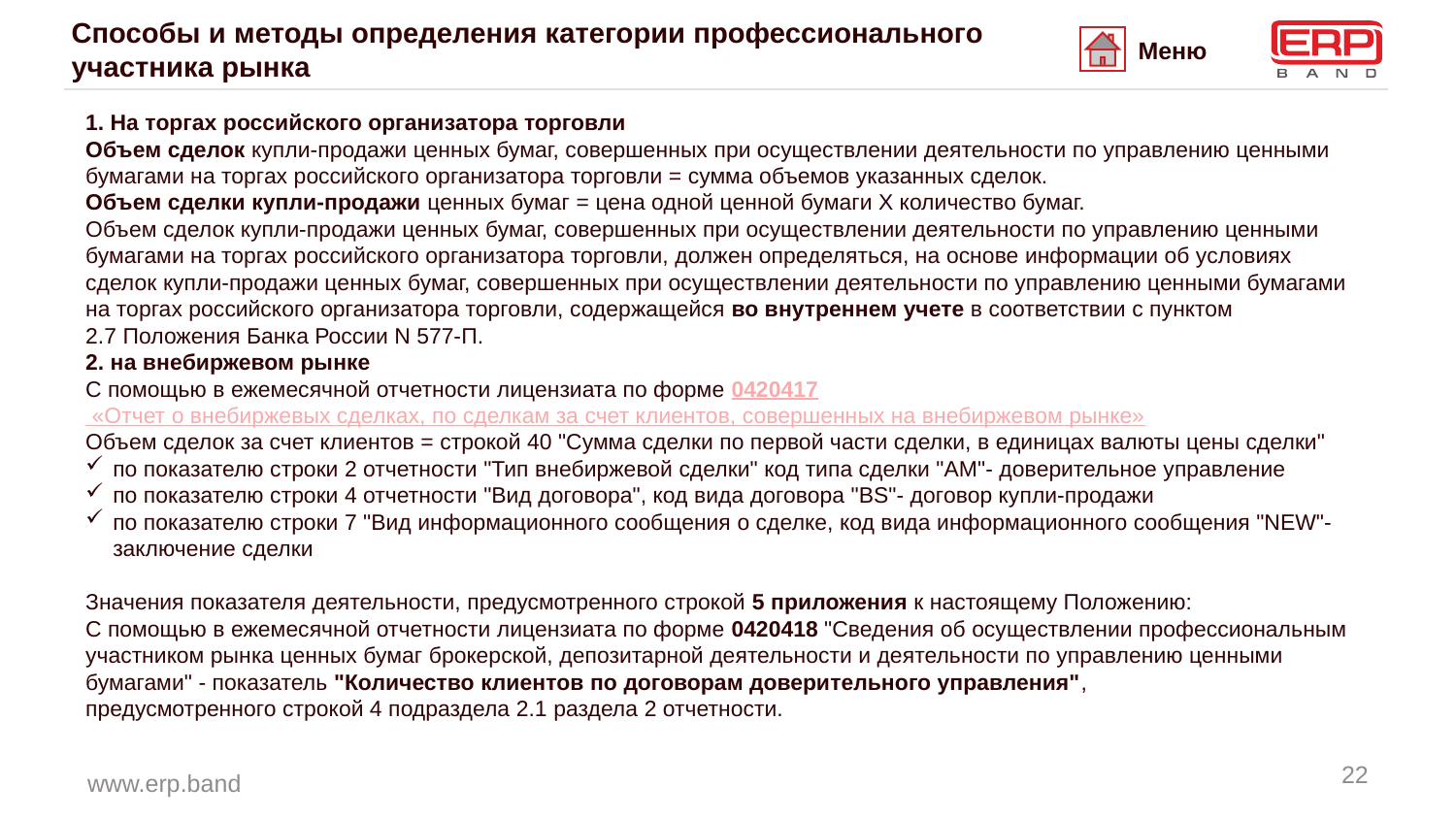

# Способы и методы определения категории профессионального участника рынка

Меню
1. На торгах российского организатора торговли
Объем сделок купли-продажи ценных бумаг, совершенных при осуществлении деятельности по управлению ценными бумагами на торгах российского организатора торговли = сумма объемов указанных сделок.
Объем сделки купли-продажи ценных бумаг = цена одной ценной бумаги Х количество бумаг.
Объем сделок купли-продажи ценных бумаг, совершенных при осуществлении деятельности по управлению ценными бумагами на торгах российского организатора торговли, должен определяться, на основе информации об условиях сделок купли-продажи ценных бумаг, совершенных при осуществлении деятельности по управлению ценными бумагами на торгах российского организатора торговли, содержащейся во внутреннем учете в соответствии с пунктом 2.7 Положения Банка России N 577-П.
2. на внебиржевом рынке
С помощью в ежемесячной отчетности лицензиата по форме 0420417 «Отчет о внебиржевых сделках, по сделкам за счет клиентов, совершенных на внебиржевом рынке»
Объем сделок за счет клиентов = строкой 40 "Сумма сделки по первой части сделки, в единицах валюты цены сделки"
по показателю строки 2 отчетности "Тип внебиржевой сделки" код типа сделки "AM"- доверительное управление
по показателю строки 4 отчетности "Вид договора", код вида договора "BS"- договор купли-продажи
по показателю строки 7 "Вид информационного сообщения о сделке, код вида информационного сообщения "NEW"- заключение сделки

Значения показателя деятельности, предусмотренного строкой 5 приложения к настоящему Положению:
С помощью в ежемесячной отчетности лицензиата по форме 0420418 "Сведения об осуществлении профессиональным участником рынка ценных бумаг брокерской, депозитарной деятельности и деятельности по управлению ценными бумагами" - показатель "Количество клиентов по договорам доверительного управления", предусмотренного строкой 4 подраздела 2.1 раздела 2 отчетности.
22